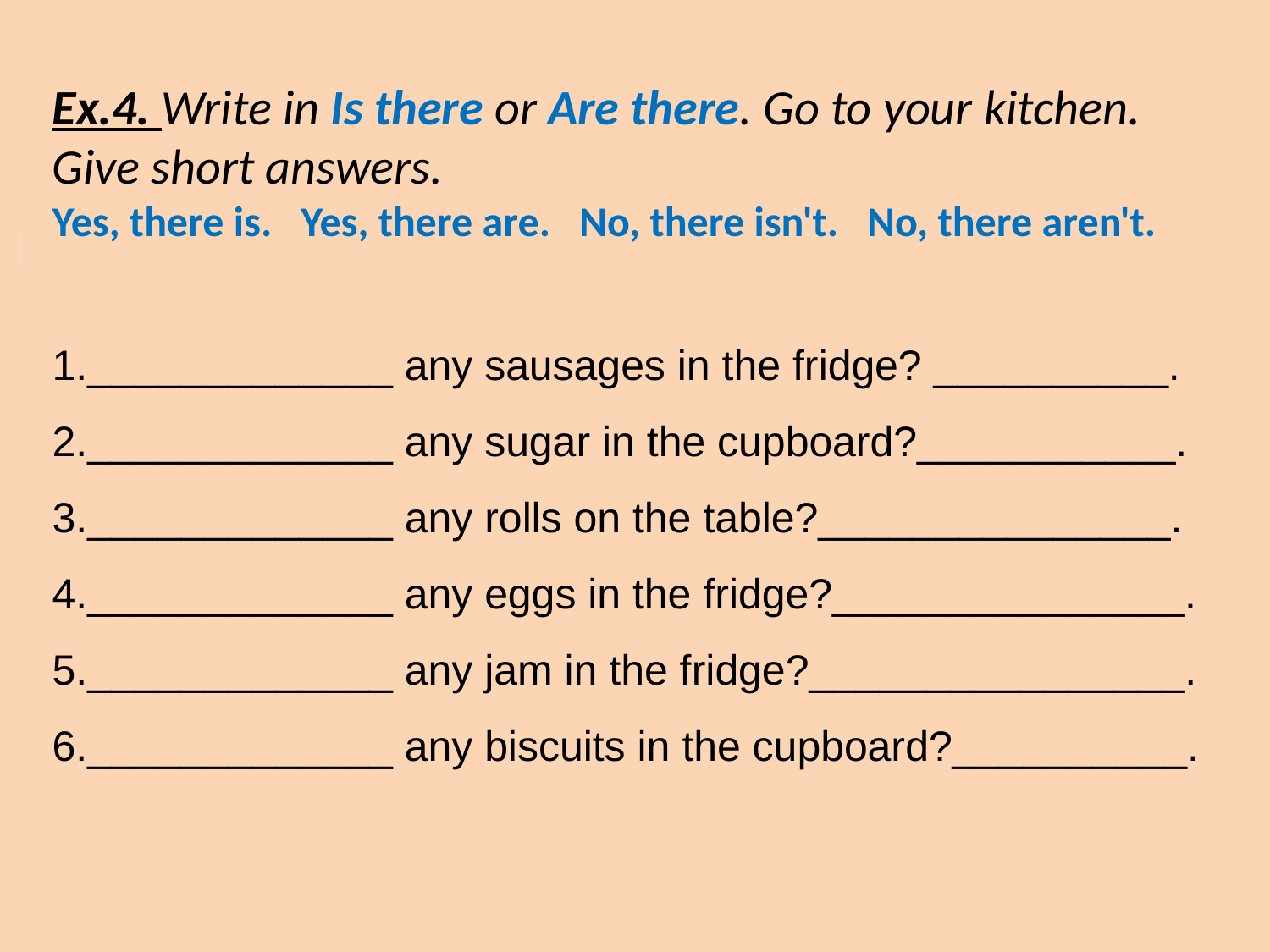

Ex.4. Write in Is there or Are there. Go to your kitchen. Give short answers.
Yes, there is.   Yes, there are.   No, there isn't.   No, there aren't.

_____________ any sausages in the fridge? __________.
_____________ any sugar in the cupboard?___________.
_____________ any rolls on the table?_______________.
_____________ any eggs in the fridge?_______________.
_____________ any jam in the fridge?________________.
_____________ any biscuits in the cupboard?__________.